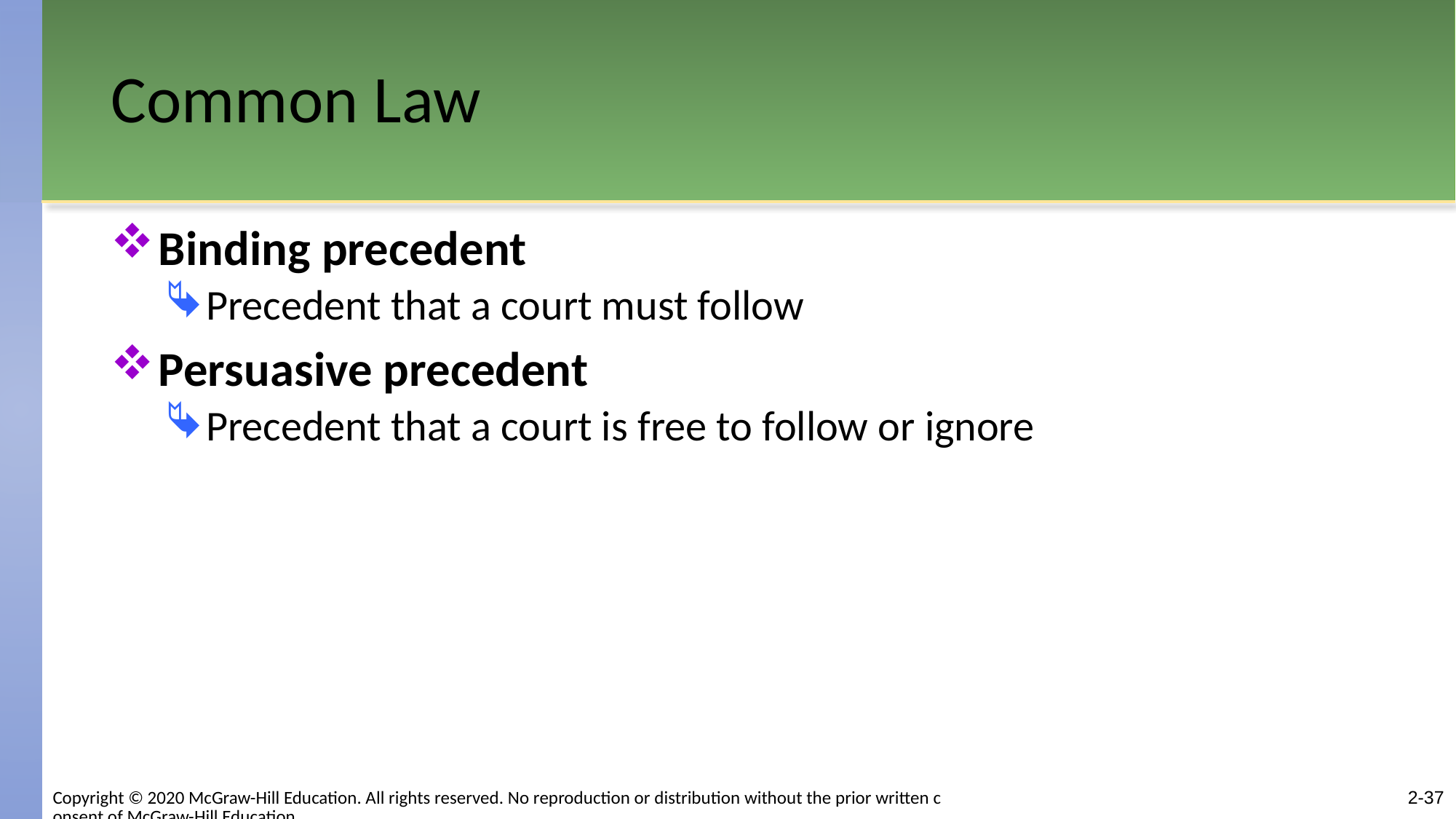

# Common Law
Binding precedent
Precedent that a court must follow
Persuasive precedent
Precedent that a court is free to follow or ignore

2-37
Copyright © 2020 McGraw-Hill Education. All rights reserved. No reproduction or distribution without the prior written consent of McGraw-Hill Education.